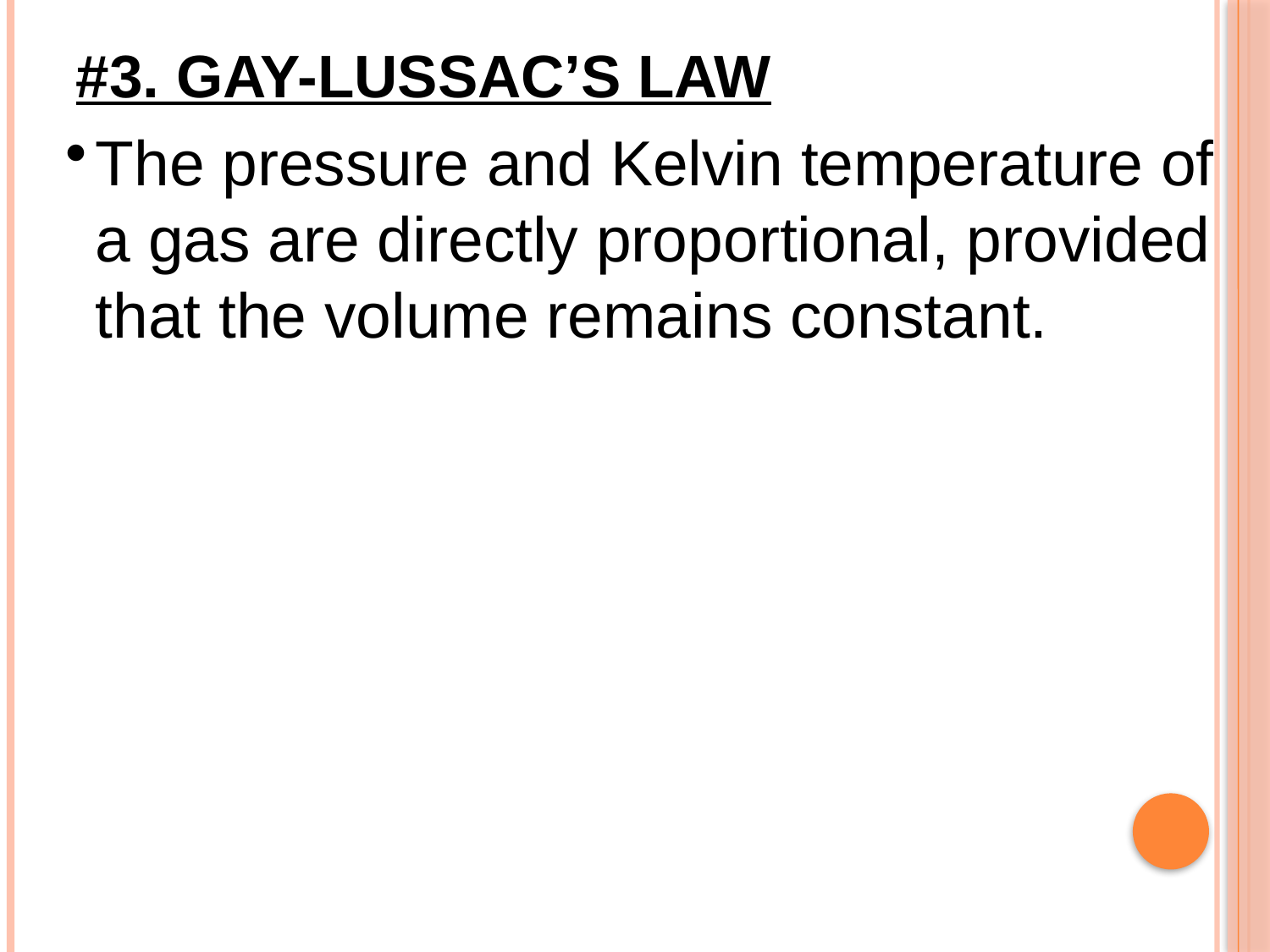

# #3. Gay-Lussac’s Law
The pressure and Kelvin temperature of a gas are directly proportional, provided that the volume remains constant.